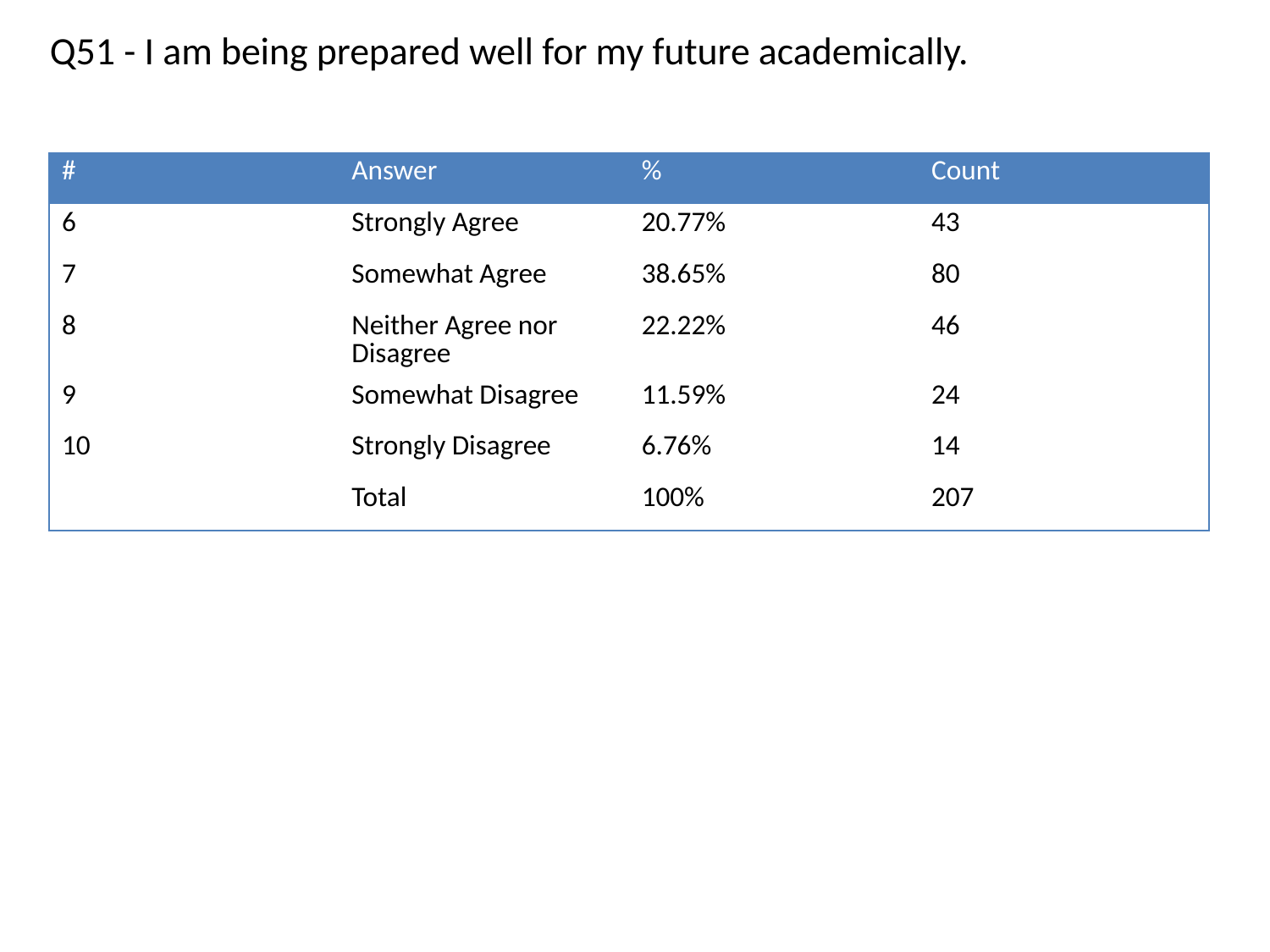

Q51 - I am being prepared well for my future academically.
| # | Answer | % | Count |
| --- | --- | --- | --- |
| 6 | Strongly Agree | 20.77% | 43 |
| 7 | Somewhat Agree | 38.65% | 80 |
| 8 | Neither Agree nor Disagree | 22.22% | 46 |
| 9 | Somewhat Disagree | 11.59% | 24 |
| 10 | Strongly Disagree | 6.76% | 14 |
|  | Total | 100% | 207 |